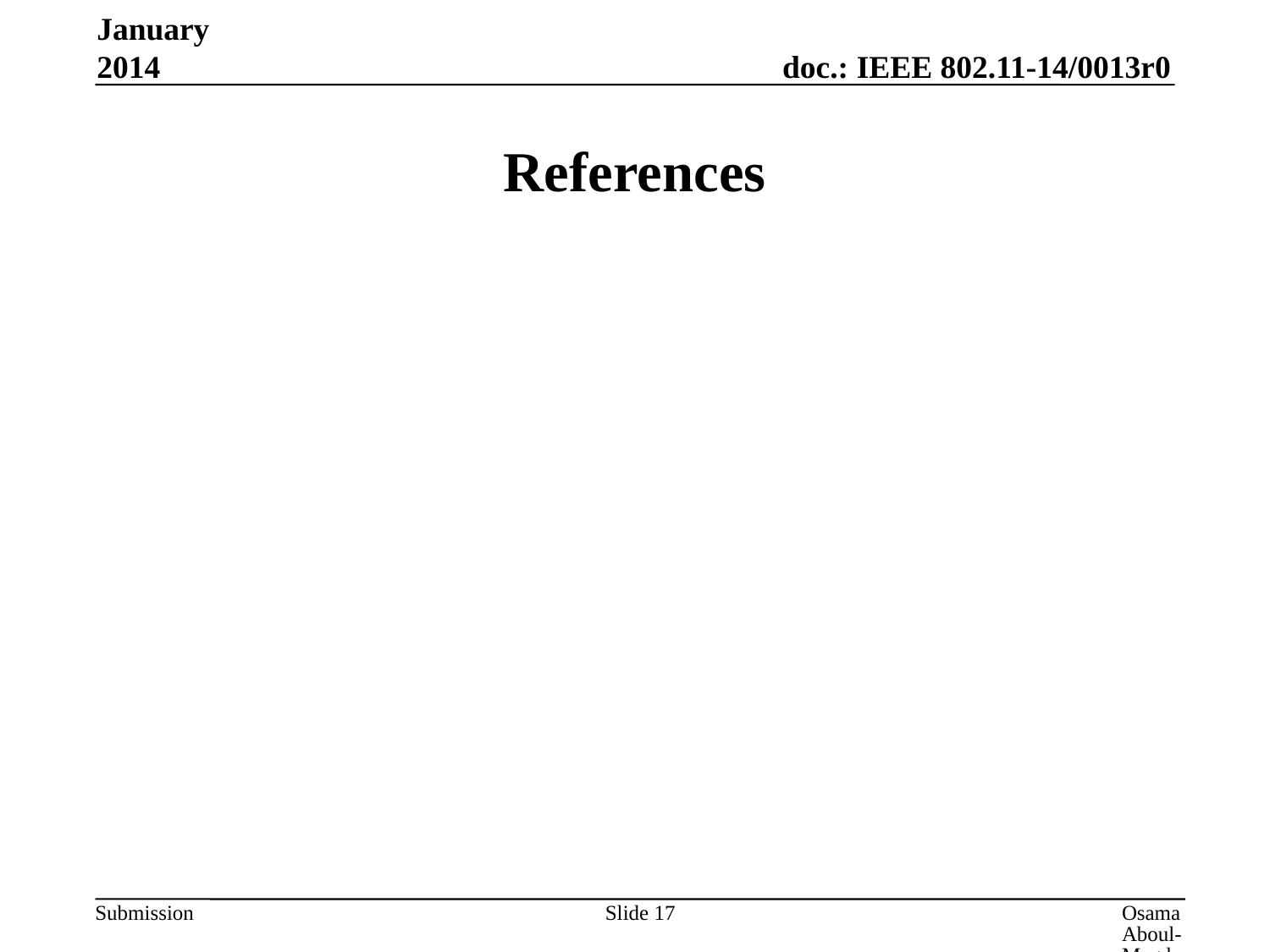

January 2014
# References

Slide 17
Osama Aboul-Magd, Huawei Technologies